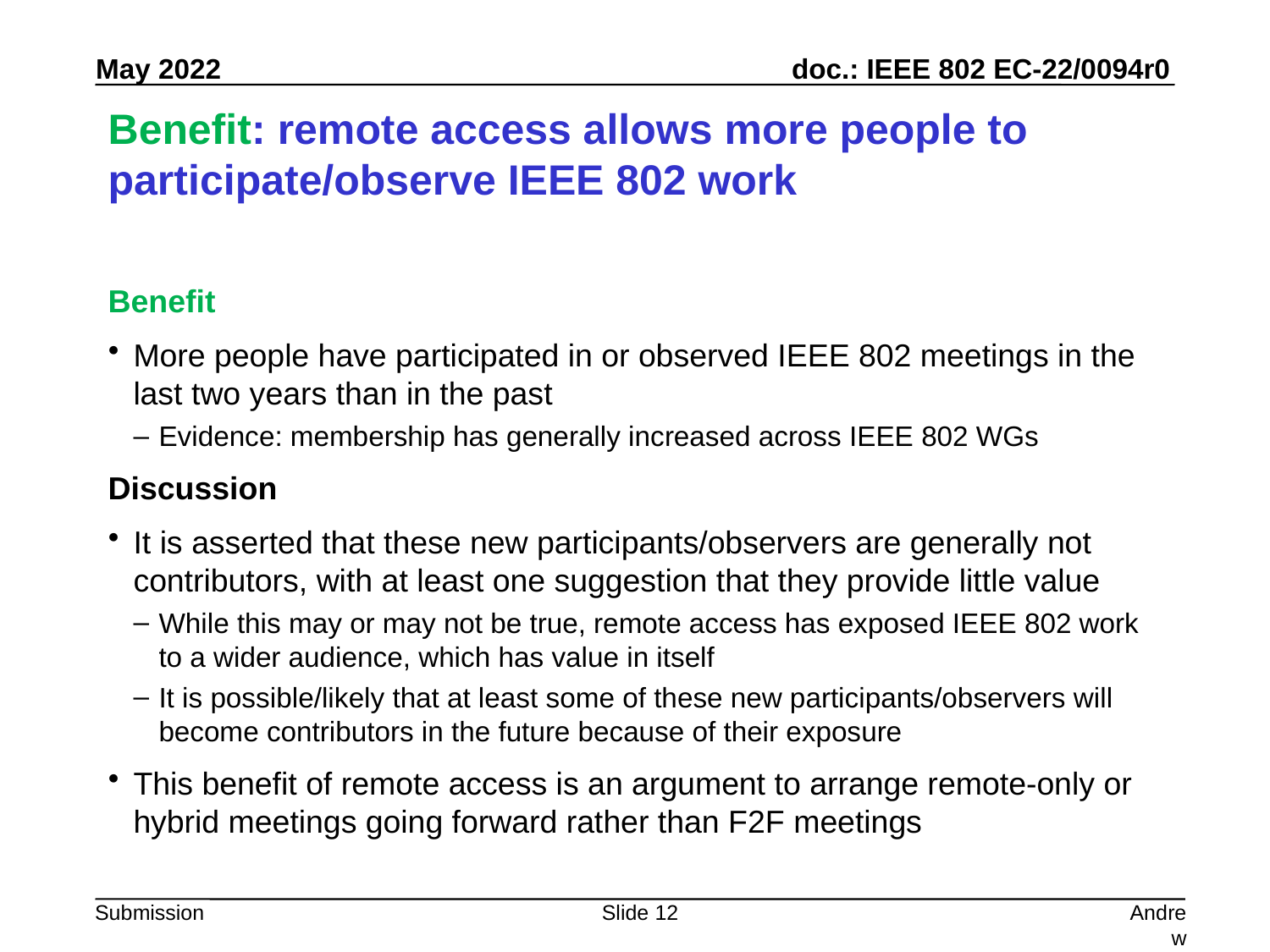

# Benefit: remote access allows more people to participate/observe IEEE 802 work
Benefit
More people have participated in or observed IEEE 802 meetings in the last two years than in the past
Evidence: membership has generally increased across IEEE 802 WGs
Discussion
It is asserted that these new participants/observers are generally not contributors, with at least one suggestion that they provide little value
While this may or may not be true, remote access has exposed IEEE 802 work to a wider audience, which has value in itself
It is possible/likely that at least some of these new participants/observers will become contributors in the future because of their exposure
This benefit of remote access is an argument to arrange remote-only or hybrid meetings going forward rather than F2F meetings

Slide 12
Andrew Myles, Cisco